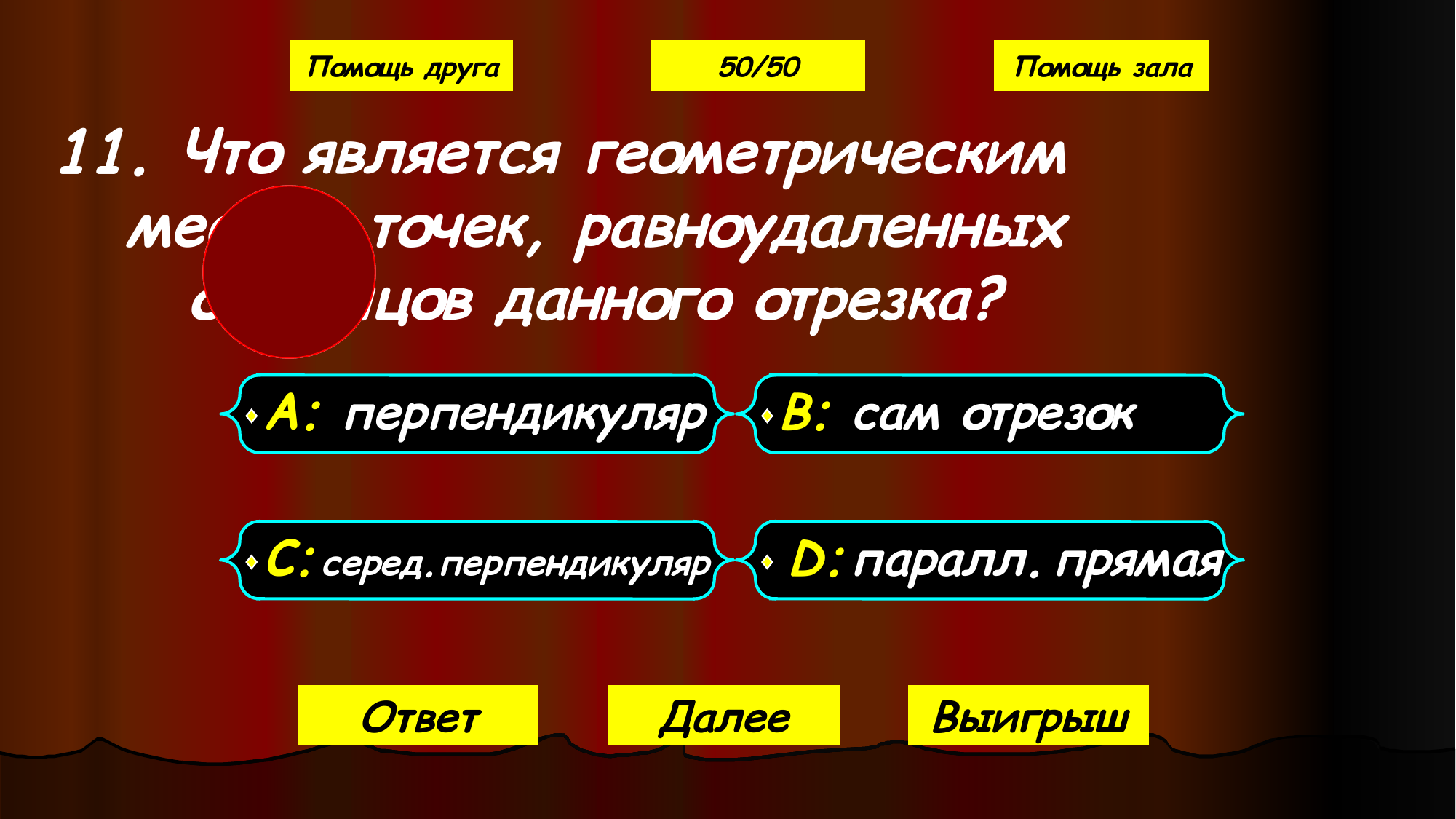

Помощь друга
50/50
Помощь зала
 11. Что является геометрическим местом точек, равноудаленных от концов данного отрезка?

А: перпендикуляр
В: сам отрезок

С: серед.перпендикуляр

D: паралл. прямая

Ответ
Далее
Выигрыш